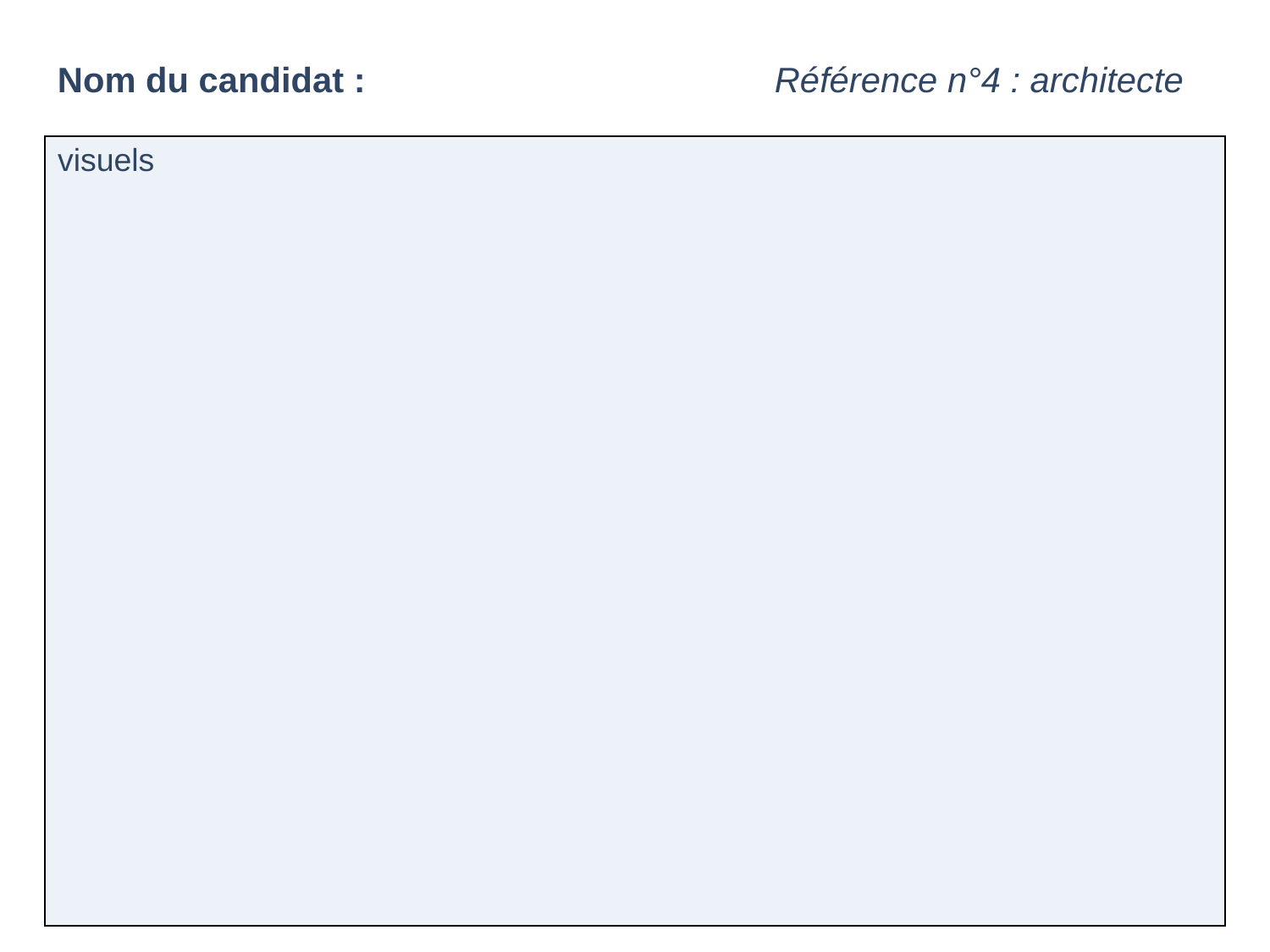

Nom du candidat :                                          Référence n°4 : architecte
| visuels |
| --- |